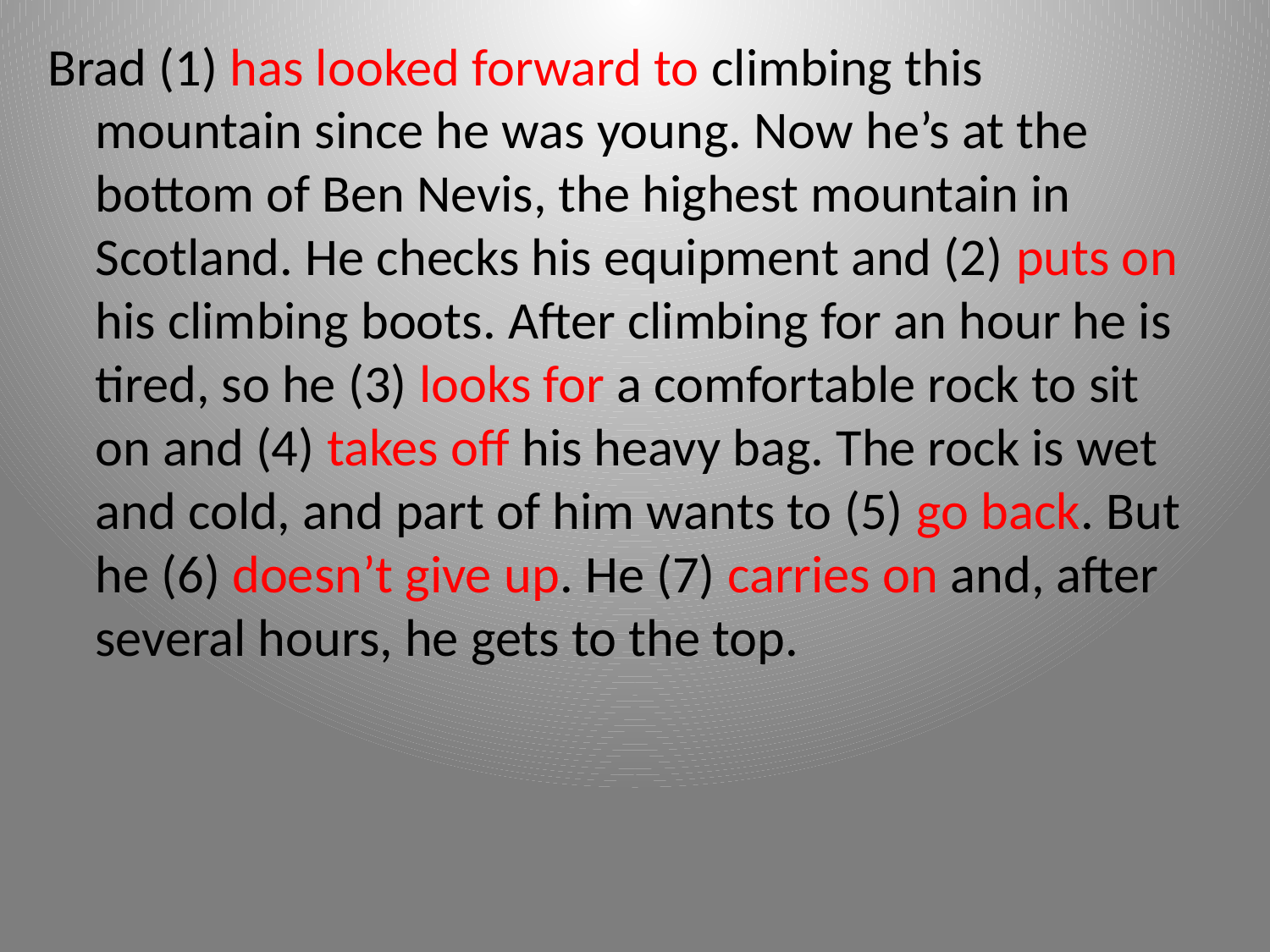

Brad (1) has looked forward to climbing this mountain since he was young. Now he’s at the bottom of Ben Nevis, the highest mountain in Scotland. He checks his equipment and (2) puts on his climbing boots. After climbing for an hour he is tired, so he (3) looks for a comfortable rock to sit on and (4) takes off his heavy bag. The rock is wet and cold, and part of him wants to (5) go back. But he (6) doesn’t give up. He (7) carries on and, after several hours, he gets to the top.